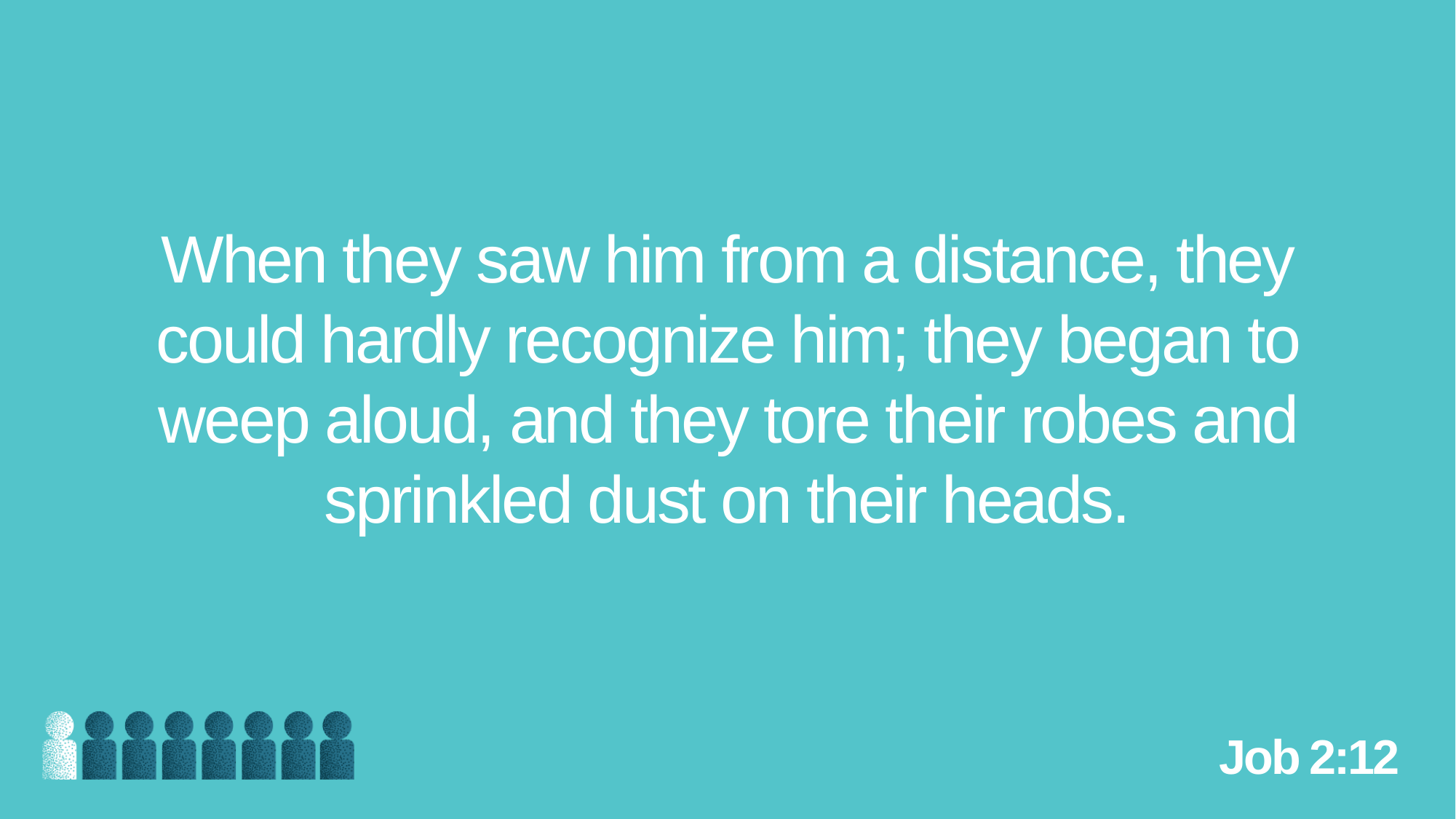

When they saw him from a distance, they could hardly recognize him; they began to weep aloud, and they tore their robes and sprinkled dust on their heads.
Job 2:12